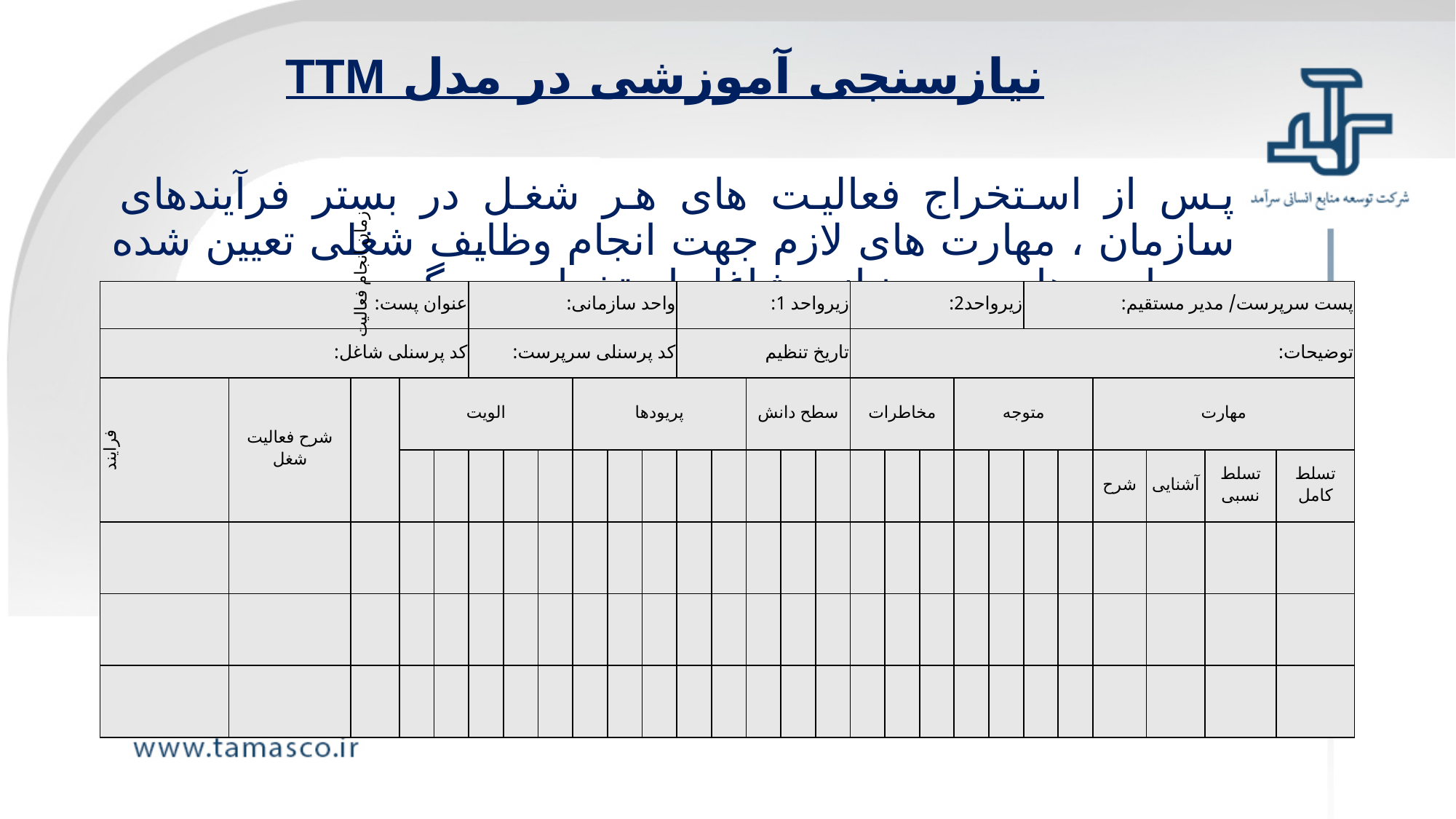

نیازسنجی آموزشی در مدل TTM
پس از استخراج فعالیت های هر شغل در بستر فرآیندهای سازمان ، مهارت های لازم جهت انجام وظایف شغلی تعیین شده و مهارت های مورد نیاز مشاغل استخراج می گردد

| عنوان پست: |  |  |  |  | واحد سازمانی: |  |  |  |  |  | زیرواحد 1: |  |  |  |  | زیرواحد2: |  |  |  |  | پست سرپرست/ مدیر مستقیم: |  |  |  |  |  |
| --- | --- | --- | --- | --- | --- | --- | --- | --- | --- | --- | --- | --- | --- | --- | --- | --- | --- | --- | --- | --- | --- | --- | --- | --- | --- | --- |
| کد پرسنلی شاغل: |  |  |  |  | کد پرسنلی سرپرست: |  |  |  |  |  | تاریخ تنظیم |  |  |  |  | توضیحات: |  |  |  |  |  |  |  |  |  |  |
| فرایند | شرح فعالیت شغل | زمان انجام فعالیت | الویت |  |  |  |  | پریودها |  |  |  |  | سطح دانش |  |  | مخاطرات |  |  | متوجه |  |  |  | مهارت |  |  |  |
|  |  |  |  |  |  |  |  |  |  |  |  |  |  |  |  |  |  |  |  |  |  |  | شرح | آشنایی | تسلط نسبی | تسلط کامل |
|  |  |  |  |  |  |  |  |  |  |  |  |  |  |  |  |  |  |  |  |  |  |  |  |  |  |  |
|  |  |  |  |  |  |  |  |  |  |  |  |  |  |  |  |  |  |  |  |  |  |  |  |  |  |  |
|  |  |  |  |  |  |  |  |  |  |  |  |  |  |  |  |  |  |  |  |  |  |  |  |  |  |  |
7